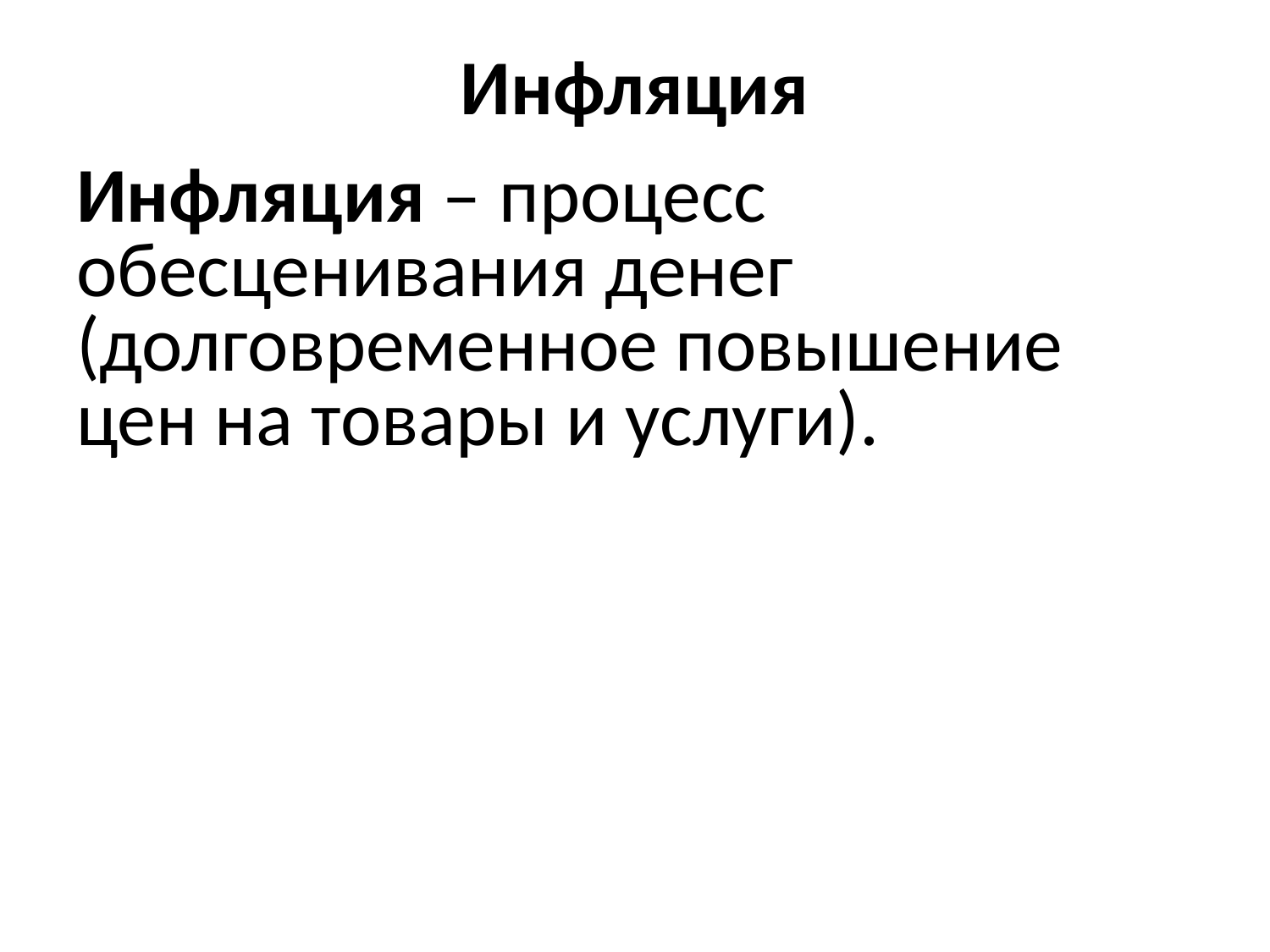

# Инфляция
Инфляция – процесс обесценивания денег (долговременное повышение цен на товары и услуги).